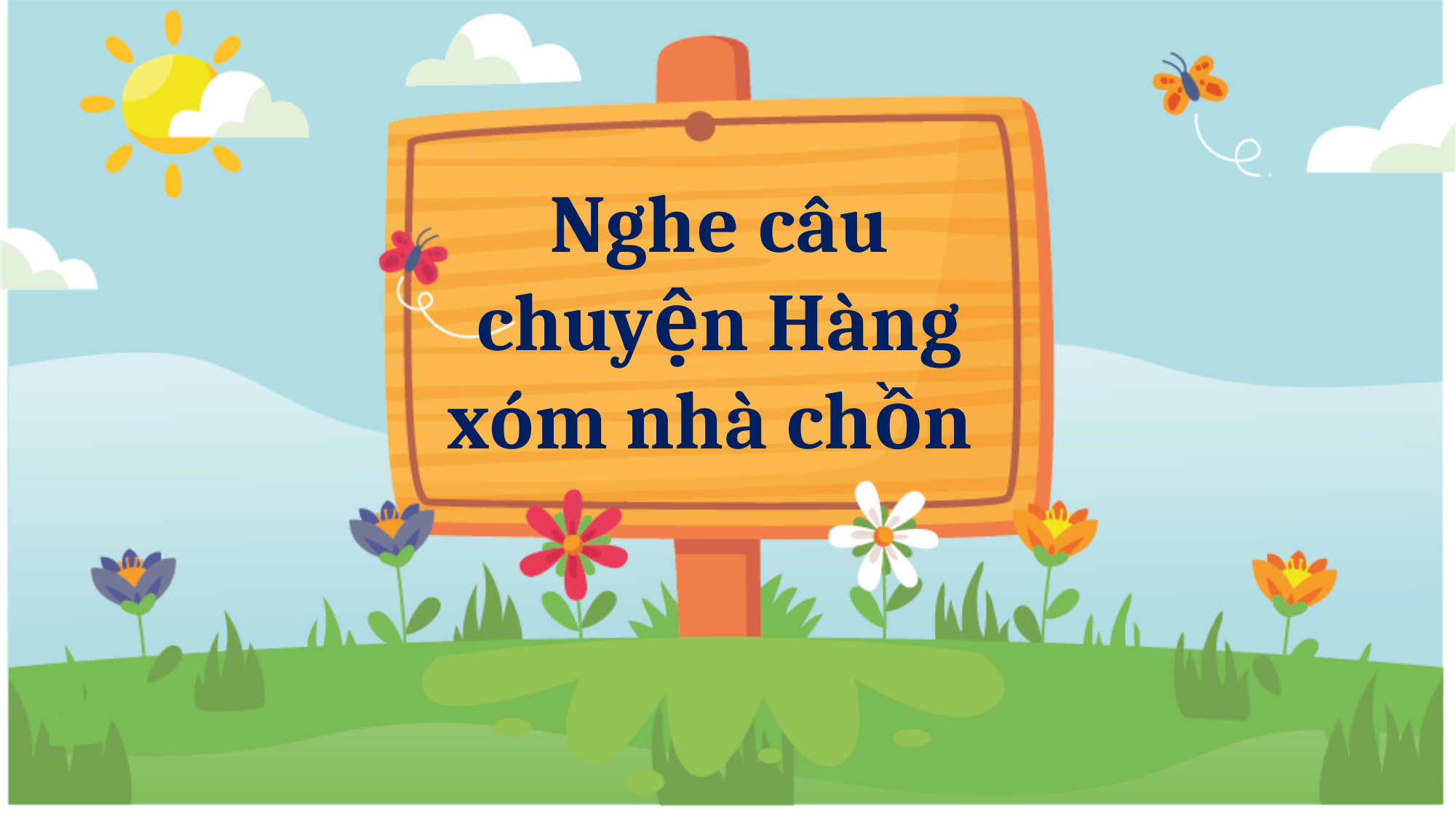

Nghe câu chuyện Hàng xóm nhà chồn